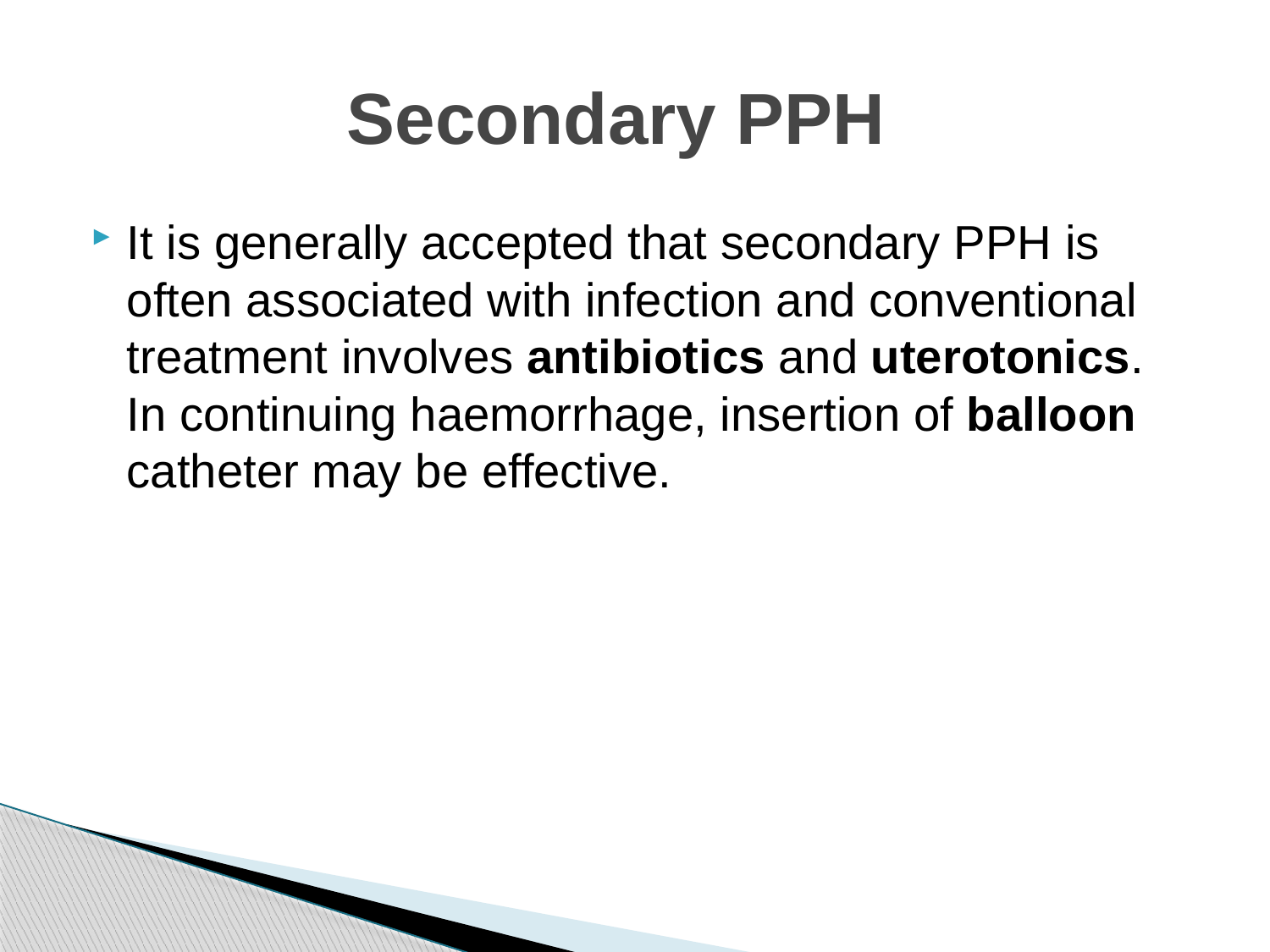

# Secondary PPH
It is generally accepted that secondary PPH is often associated with infection and conventional treatment involves antibiotics and uterotonics. In continuing haemorrhage, insertion of balloon catheter may be effective.